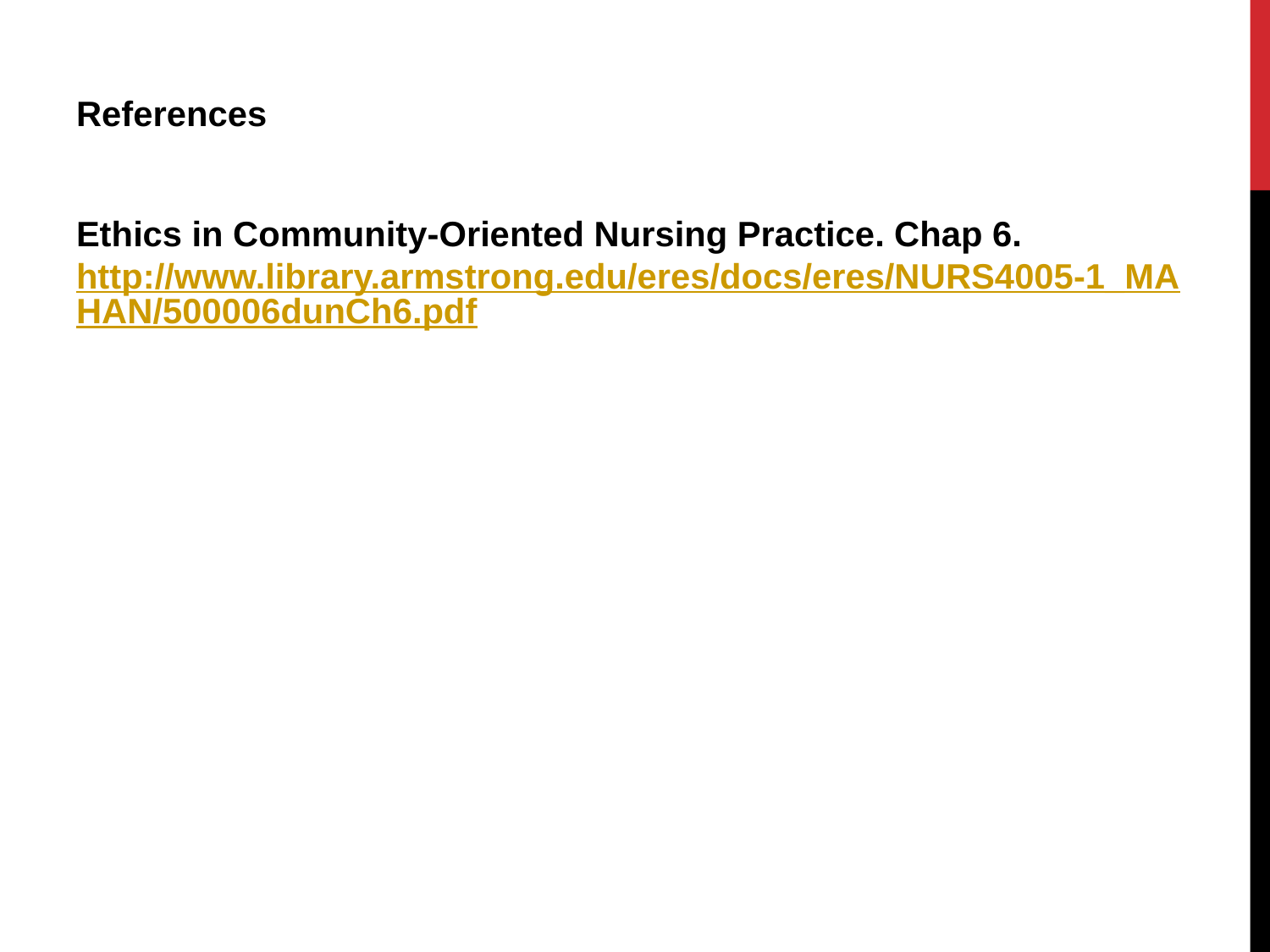

References

Ethics in Community-Oriented Nursing Practice. Chap 6. http://www.library.armstrong.edu/eres/docs/eres/NURS4005-1_MAHAN/500006dunCh6.pdf